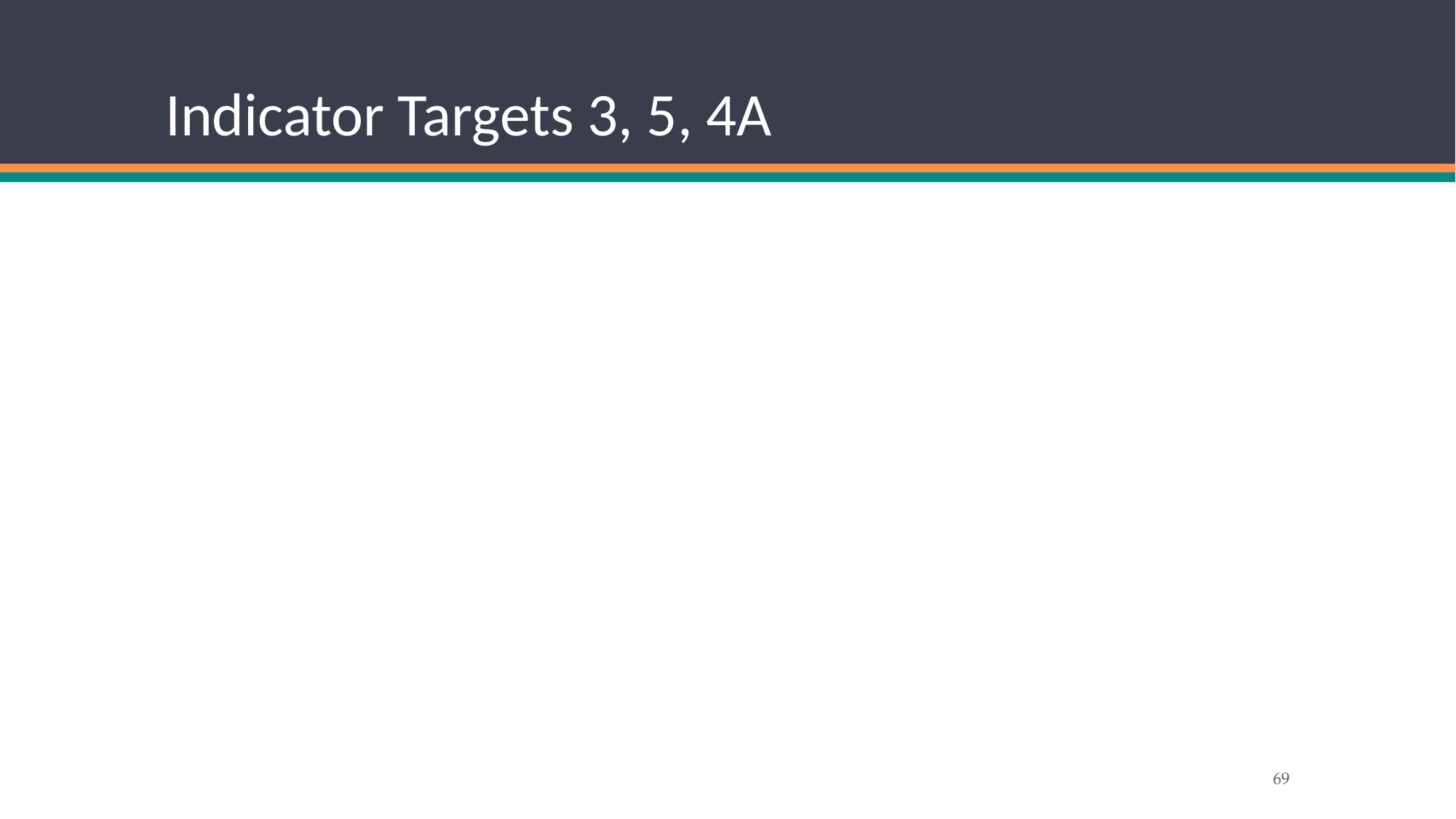

# Indicator Targets 3, 5, 4A

69